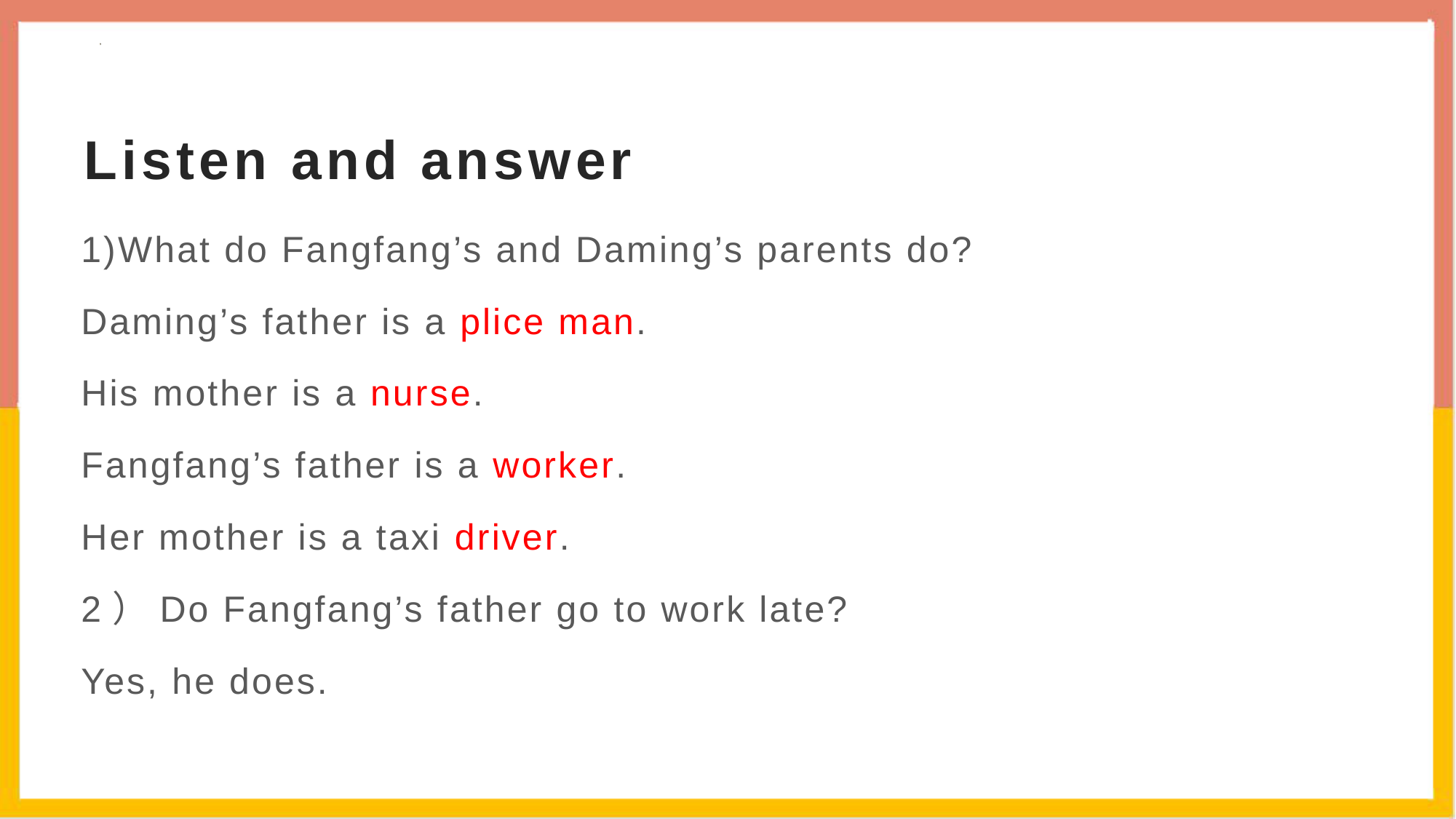

# Listen and answer
1)What do Fangfang’s and Daming’s parents do?
Daming’s father is a plice man.
His mother is a nurse.
Fangfang’s father is a worker.
Her mother is a taxi driver.
2）Do Fangfang’s father go to work late?
Yes, he does.